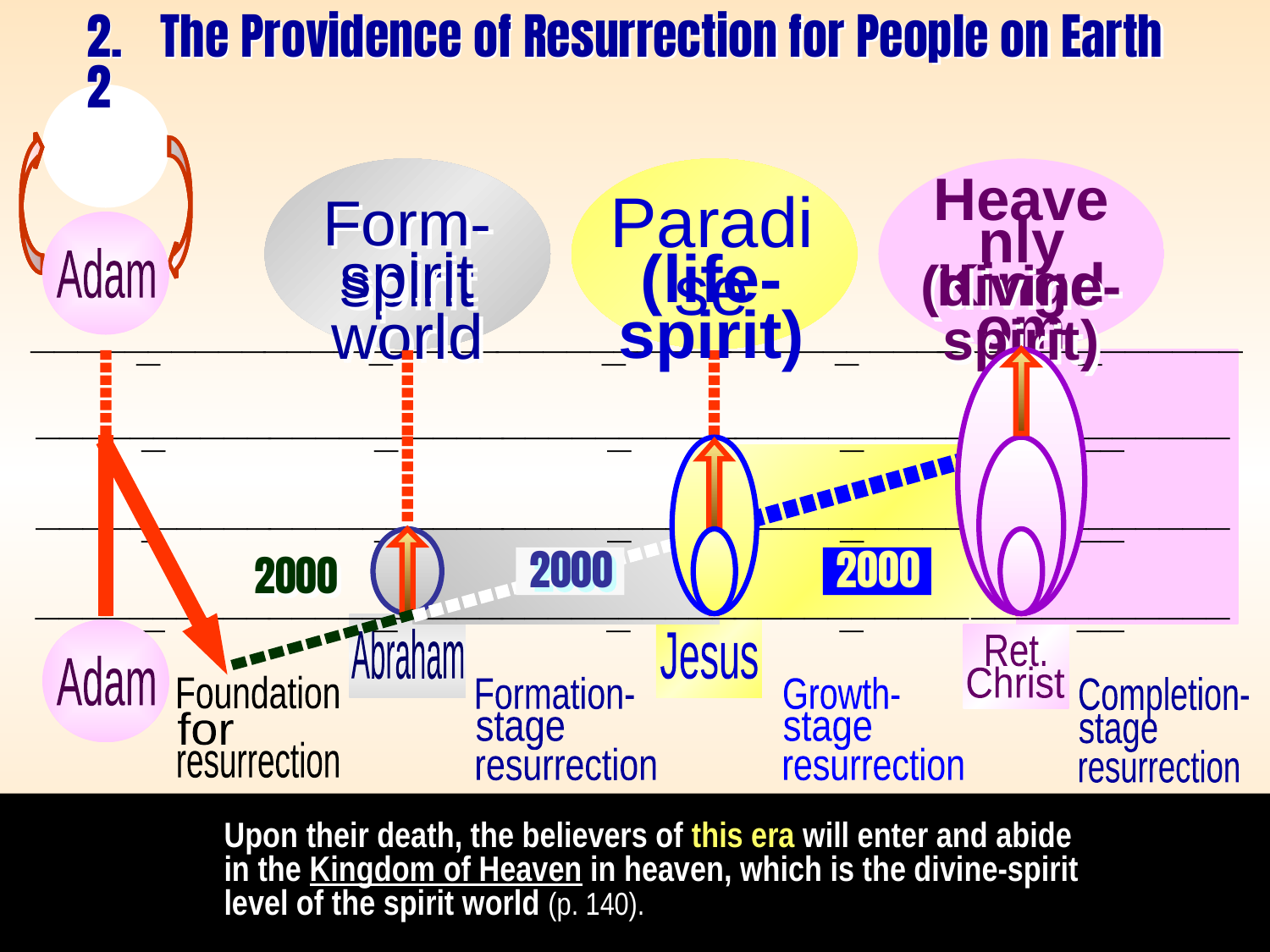

2.2
The Providence of Resurrection for People on Earth

God

Adam

Heavenly
Kingdom
Paradise
Form-spirit
spirit world
(life-spirit)
(divine-spirit)
___________
___________
___________
___________
______________
___________
___________
___________
___________
_____________
___________
___________
___________
___________
_____________
___________
___________
___________
___________
_____________

-------
-------
-------
-------
-------
-------
-------
-------
-------
-------
-------
-------

------------------

2000

2000

2000

------------------

Abraham

Jesus

Adam

Ret.
Christ
----------
Foundation
for
resurrection
Formation-
stage
resurrection
Growth-
stage
resurrection
Completion-
stage
resurrection

Upon their death, the believers of this era will enter and abide in the Kingdom of Heaven in heaven, which is the divine-spirit level of the spirit world (p. 140).